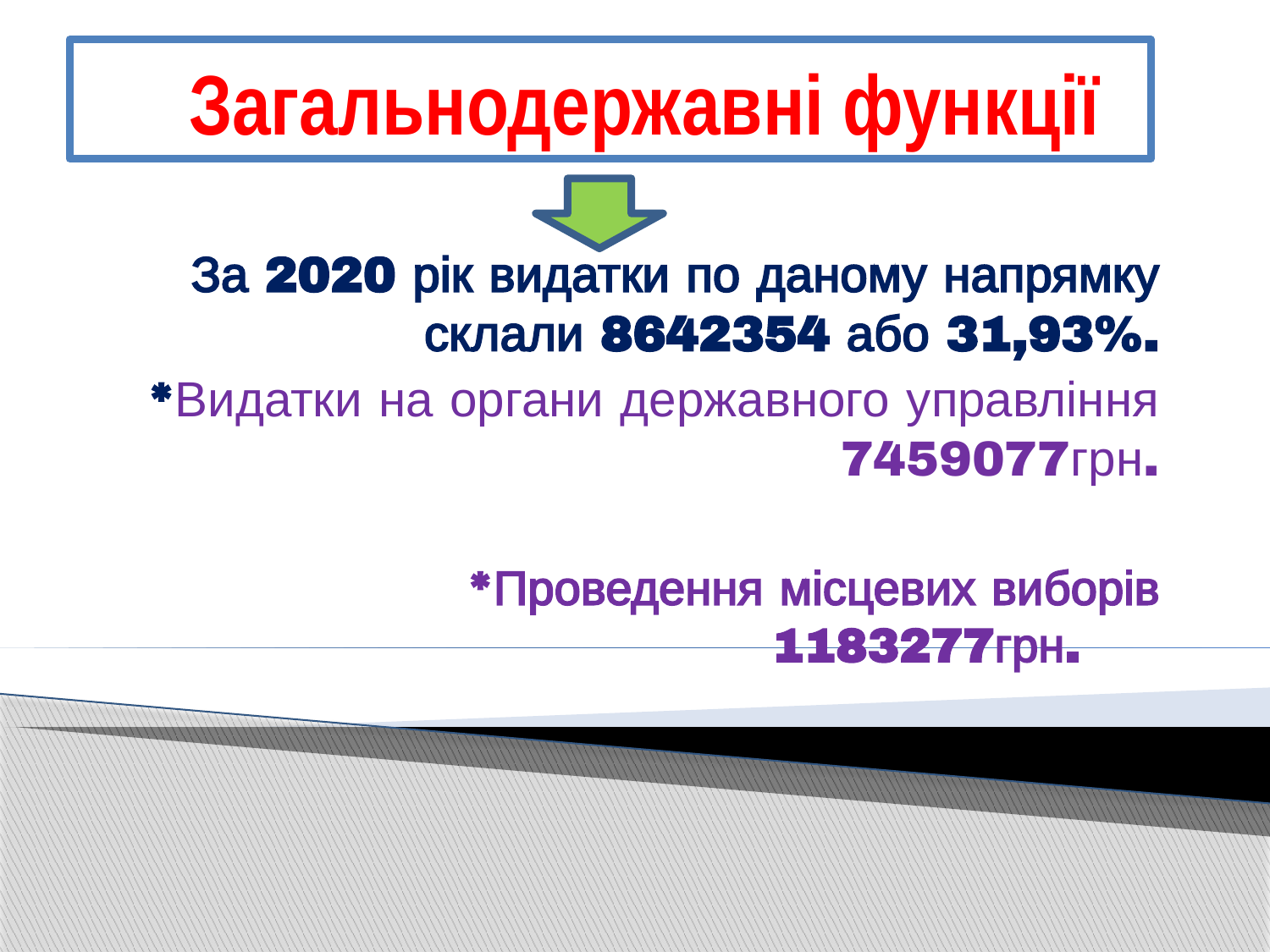

# Загальнодержавні функції

За 2020 рік видатки по даному напрямку склали 8642354 або 31,93%.
*Видатки на органи державного управління 7459077грн.

     *Проведення місцевих виборів 1183277грн.